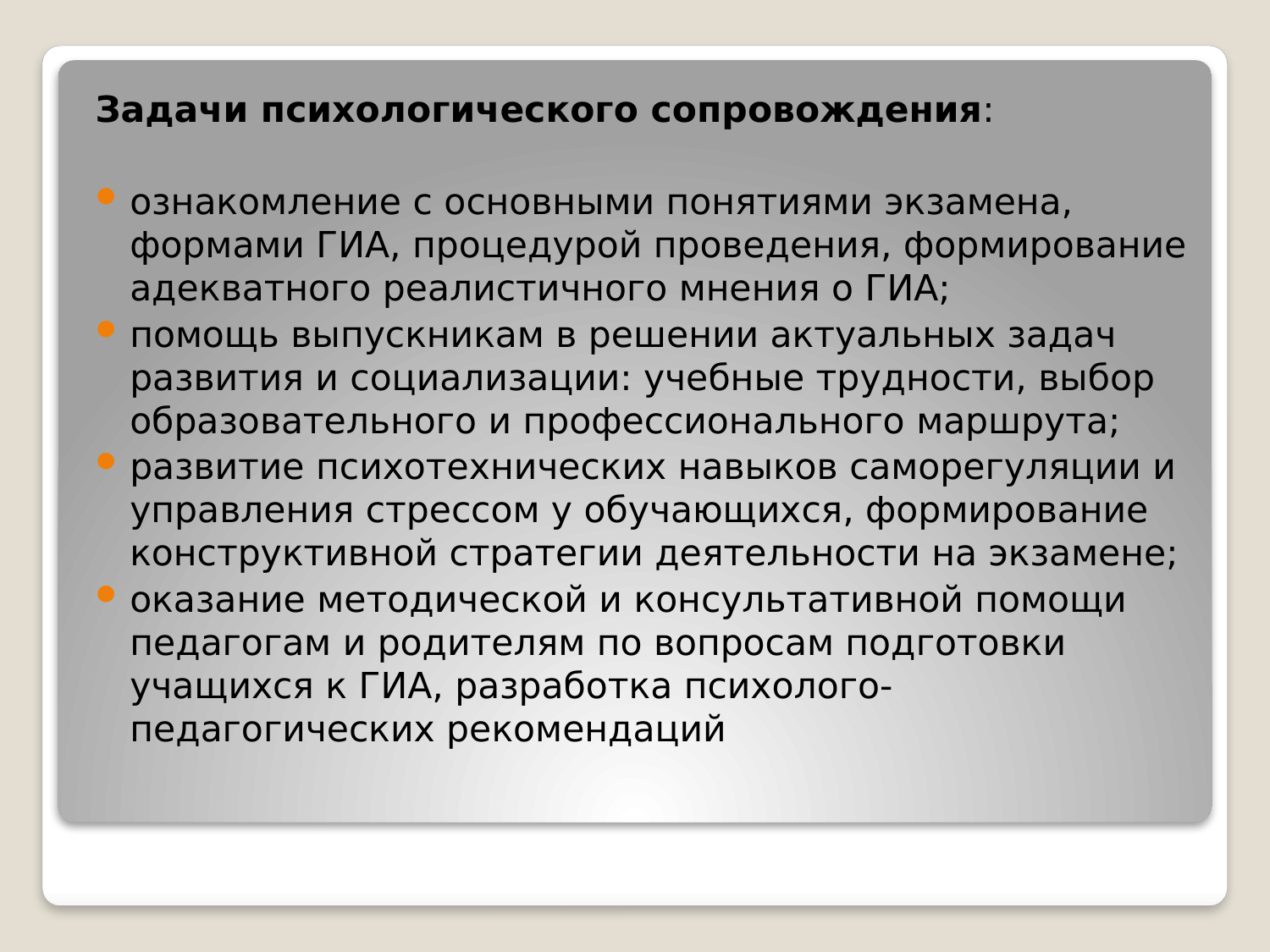

Задачи психологического сопровождения:

ознакомление с основными понятиями экзамена, формами ГИА, процедурой проведения, формирование адекватного реалистичного мнения о ГИА;
помощь выпускникам в решении актуальных задач развития и социализации: учебные трудности, выбор образовательного и профессионального маршрута;
развитие психотехнических навыков саморегуляции и управления стрессом у обучающихся, формирование конструктивной стратегии деятельности на экзамене;
оказание методической и консультативной помощи педагогам и родителям по вопросам подготовки учащихся к ГИА, разработка психолого-педагогических рекомендаций
#